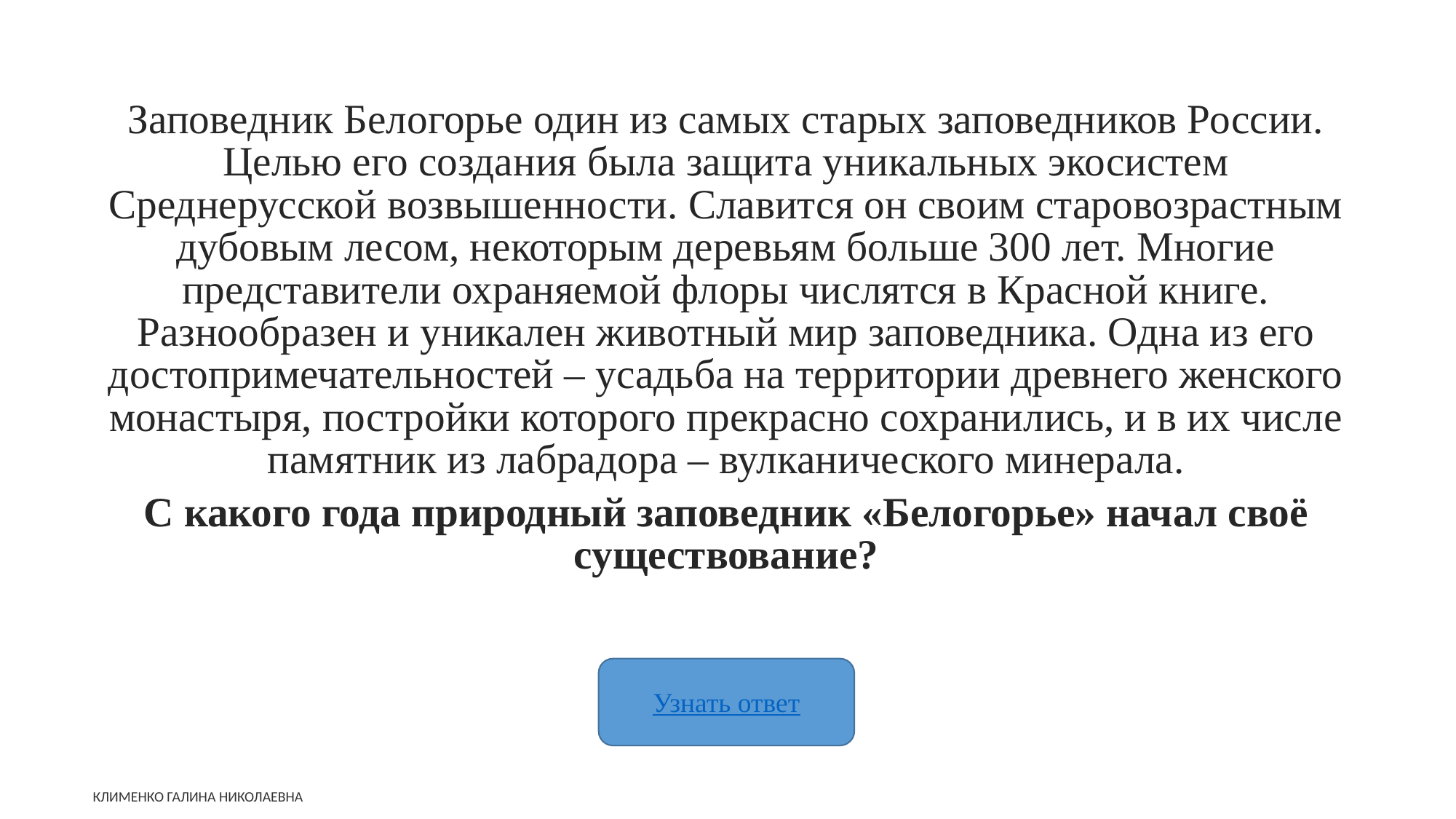

Заповедник Белогорье один из самых старых заповедников России. Целью его создания была защита уникальных экосистем Среднерусской возвышенности. Славится он своим старовозрастным дубовым лесом, некоторым деревьям больше 300 лет. Многие представители охраняемой флоры числятся в Красной книге. Разнообразен и уникален животный мир заповедника. Одна из его достопримечательностей – усадьба на территории древнего женского монастыря, постройки которого прекрасно сохранились, и в их числе памятник из лабрадора – вулканического минерала.
С какого года природный заповедник «Белогорье» начал своё существование?

Узнать ответ
Клименко Галина Николаевна